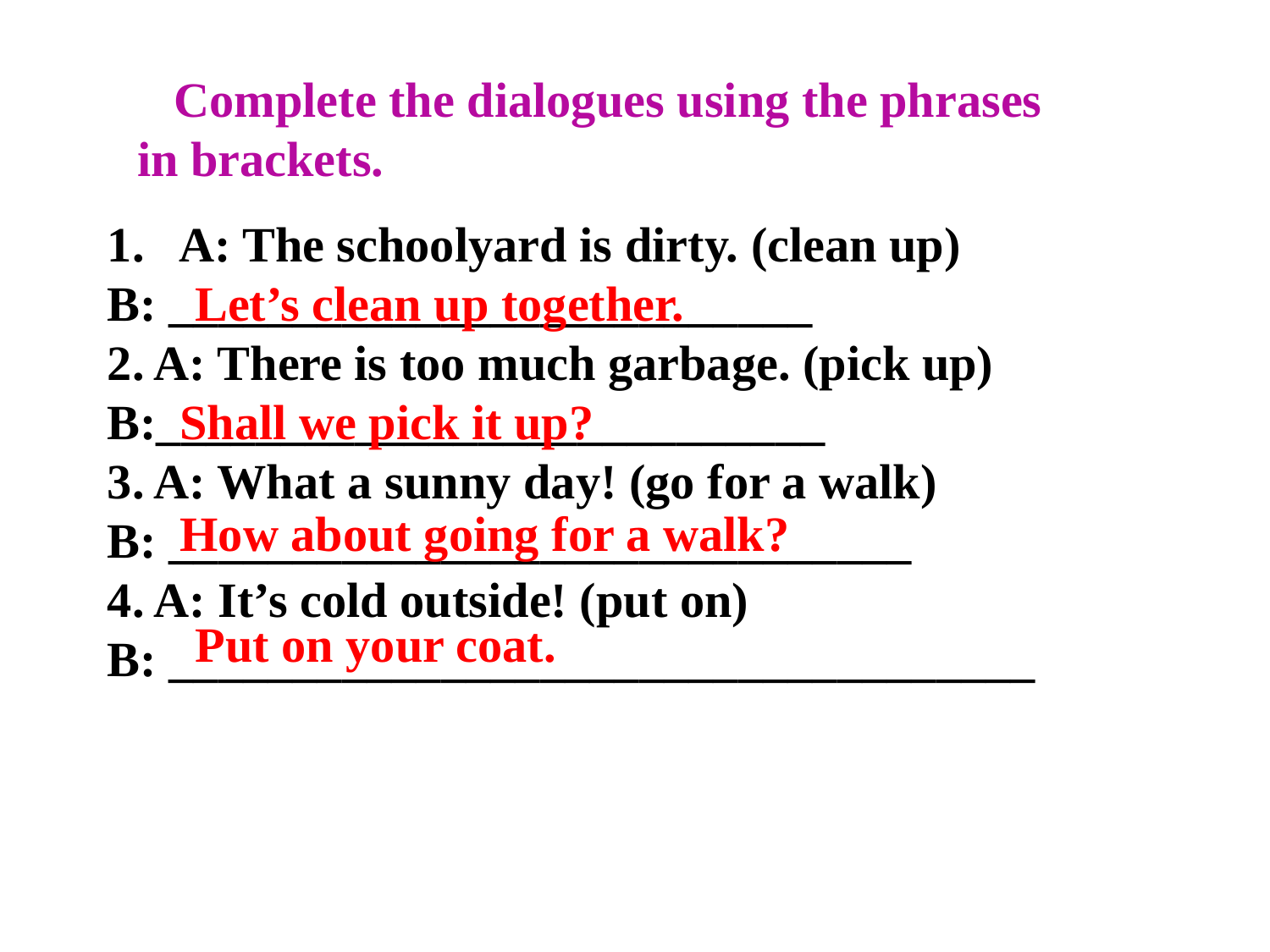

Complete the dialogues using the phrases in brackets.
A: The schoolyard is dirty. (clean up)
B: __________________________
2. A: There is too much garbage. (pick up)
B:___________________________
3. A: What a sunny day! (go for a walk)
B: ______________________________
4. A: It’s cold outside! (put on)
B: ___________________________________
Let’s clean up together.
Shall we pick it up?
How about going for a walk?
Put on your coat.